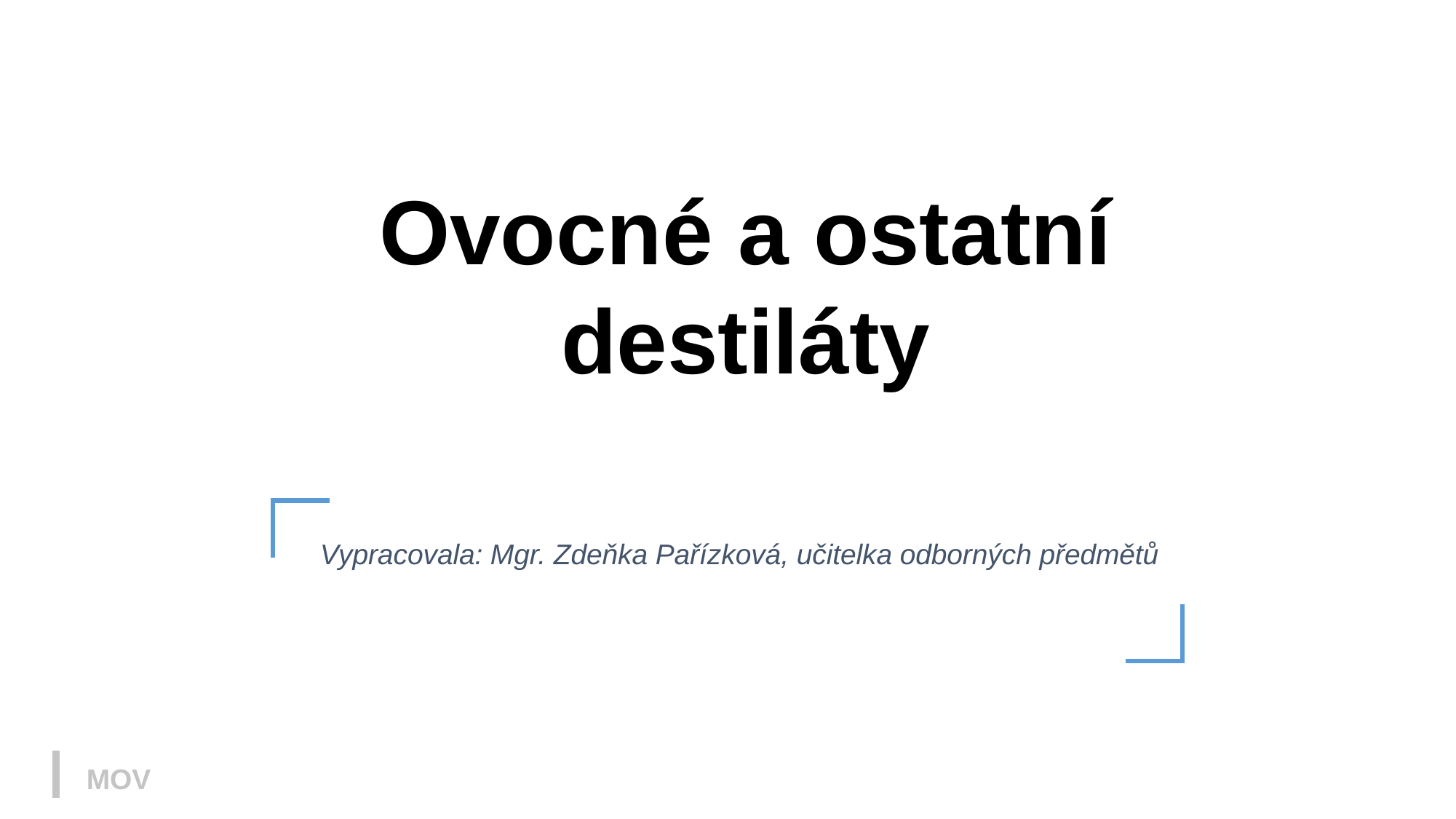

Ovocné a ostatní destiláty

Vypracovala: Mgr. Zdeňka Pařízková, učitelka odborných předmětů